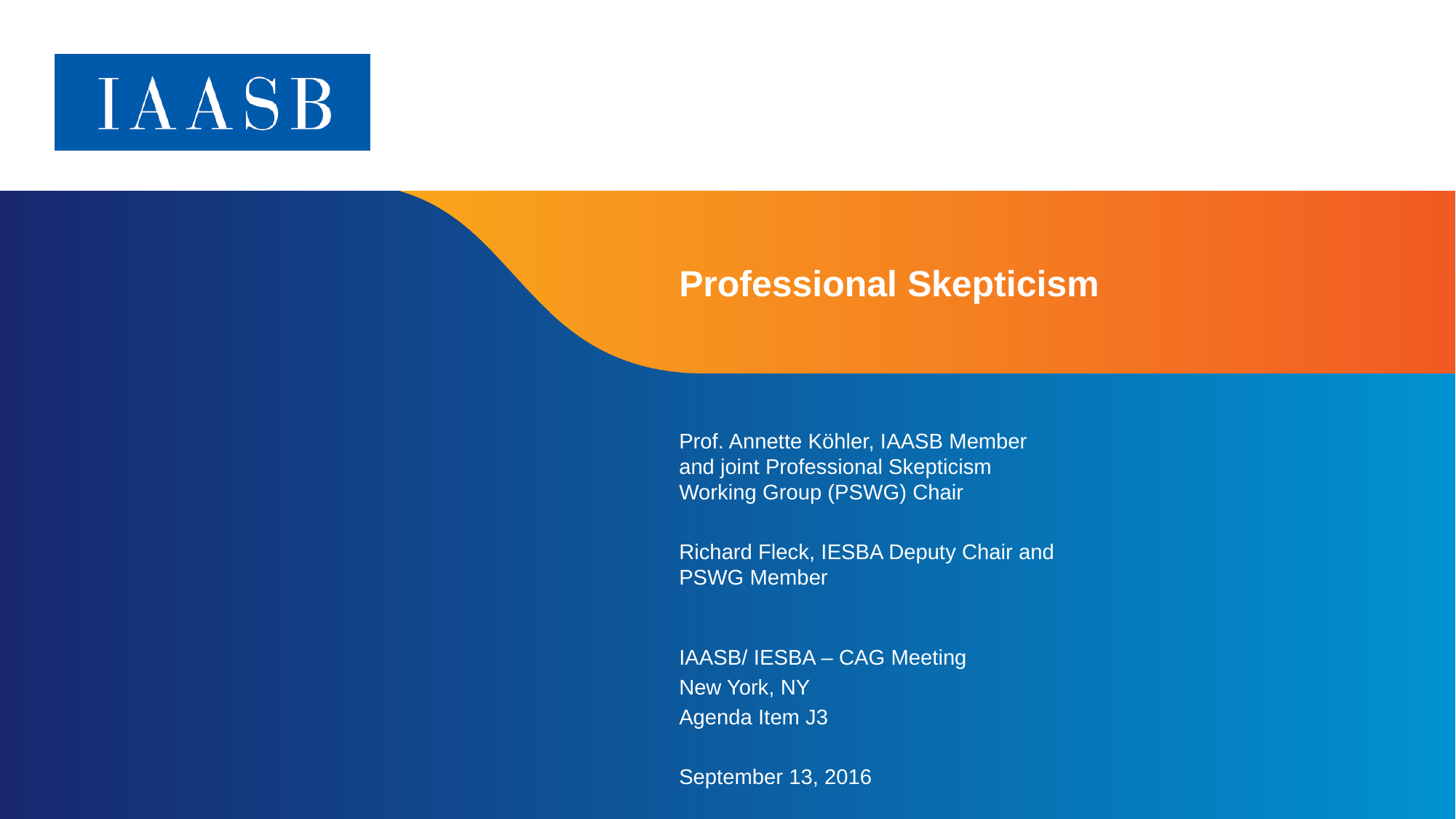

# Professional Skepticism
Prof. Annette Köhler, IAASB Member and joint Professional Skepticism  Working Group (PSWG) Chair

Richard Fleck, IESBA Deputy Chair and PSWG Member

IAASB/ IESBA – CAG Meeting
New York, NY
Agenda Item J3

September 13, 2016